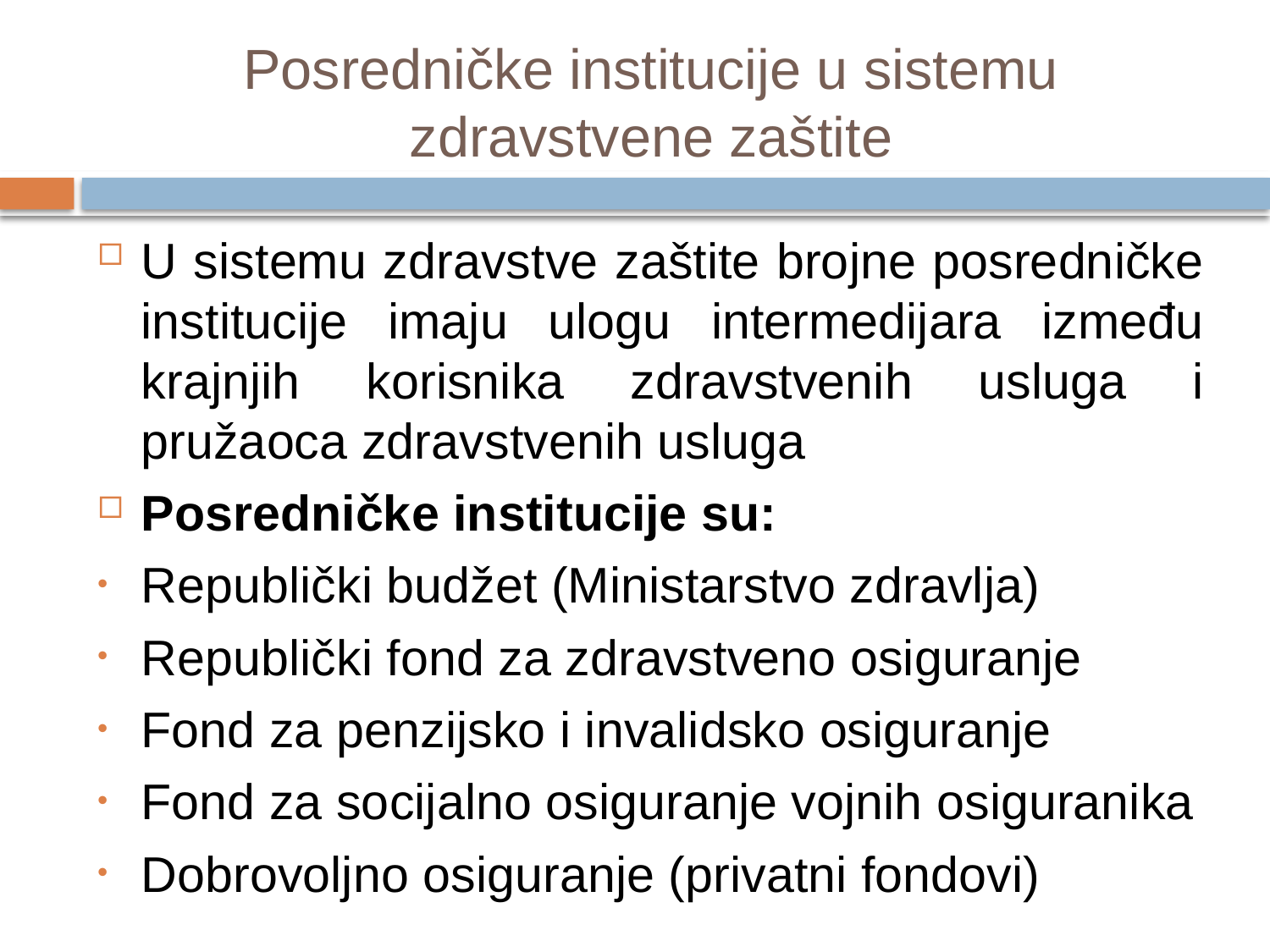

# Posredničke institucije u sistemu zdravstvene zaštite
U sistemu zdravstve zaštite brojne posredničke institucije imaju ulogu intermedijara između krajnjih korisnika zdravstvenih usluga i pružaoca zdravstvenih usluga
Posredničke institucije su:
Republički budžet (Ministarstvo zdravlja)
Republički fond za zdravstveno osiguranje
Fond za penzijsko i invalidsko osiguranje
Fond za socijalno osiguranje vojnih osiguranika
Dobrovoljno osiguranje (privatni fondovi)